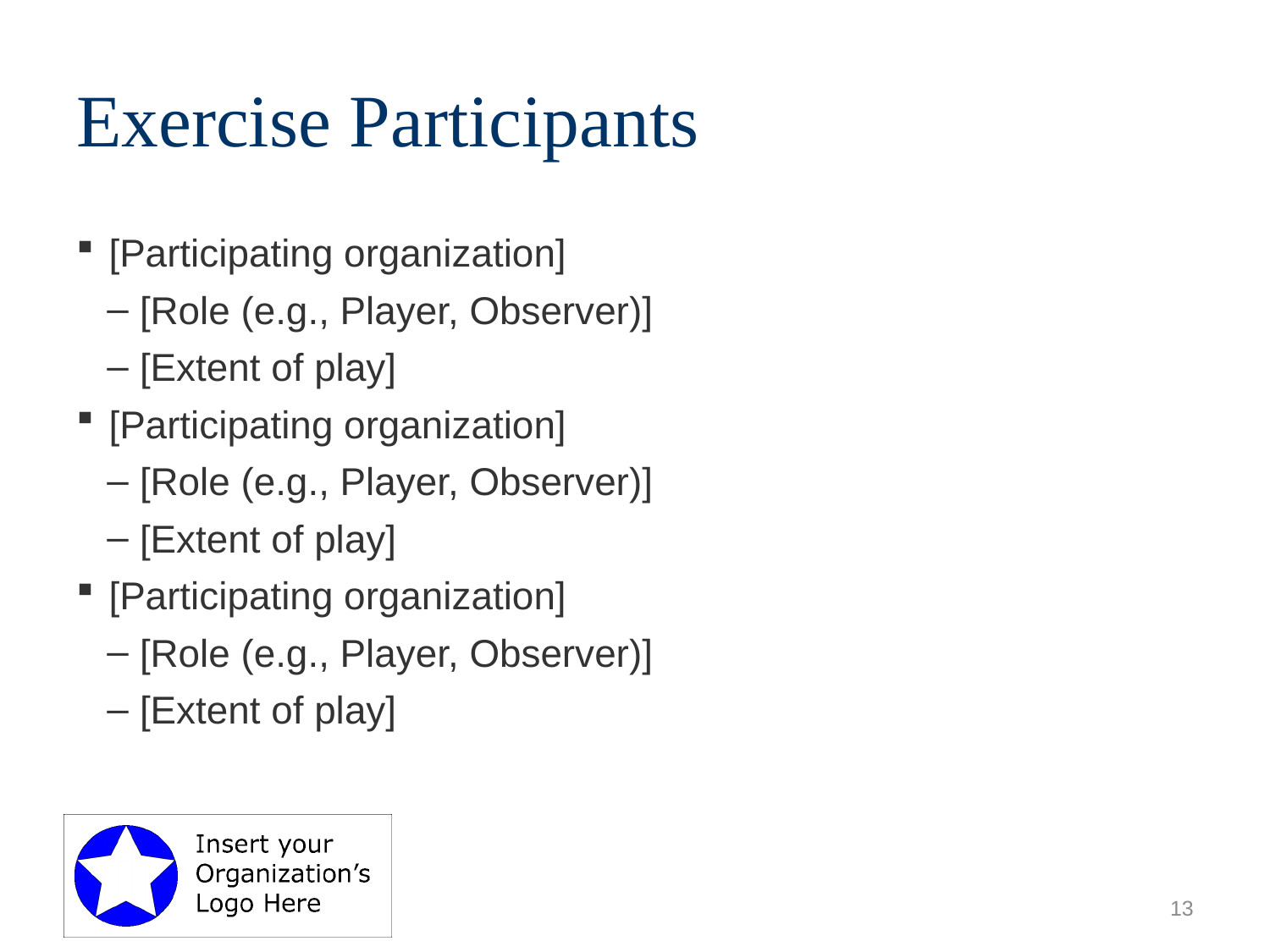

# Exercise Participants
[Participating organization]
[Role (e.g., Player, Observer)]
[Extent of play]
[Participating organization]
[Role (e.g., Player, Observer)]
[Extent of play]
[Participating organization]
[Role (e.g., Player, Observer)]
[Extent of play]
13